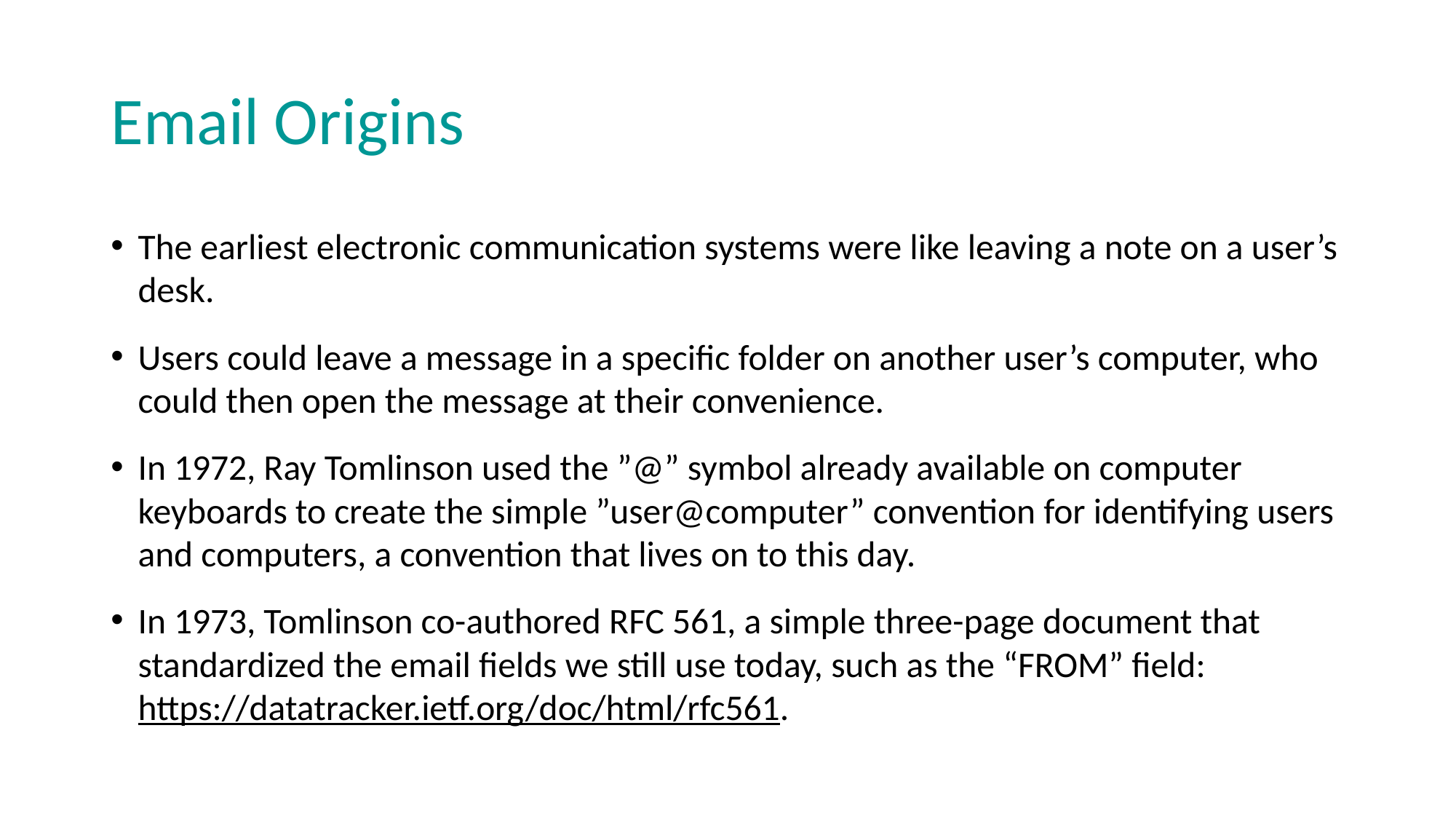

# Email Origins
The earliest electronic communication systems were like leaving a note on a user’s desk.
Users could leave a message in a specific folder on another user’s computer, who could then open the message at their convenience.
In 1972, Ray Tomlinson used the ”@” symbol already available on computer keyboards to create the simple ”user@computer” convention for identifying users and computers, a convention that lives on to this day.
In 1973, Tomlinson co-authored RFC 561, a simple three-page document that standardized the email fields we still use today, such as the “FROM” field: https://datatracker.ietf.org/doc/html/rfc561.